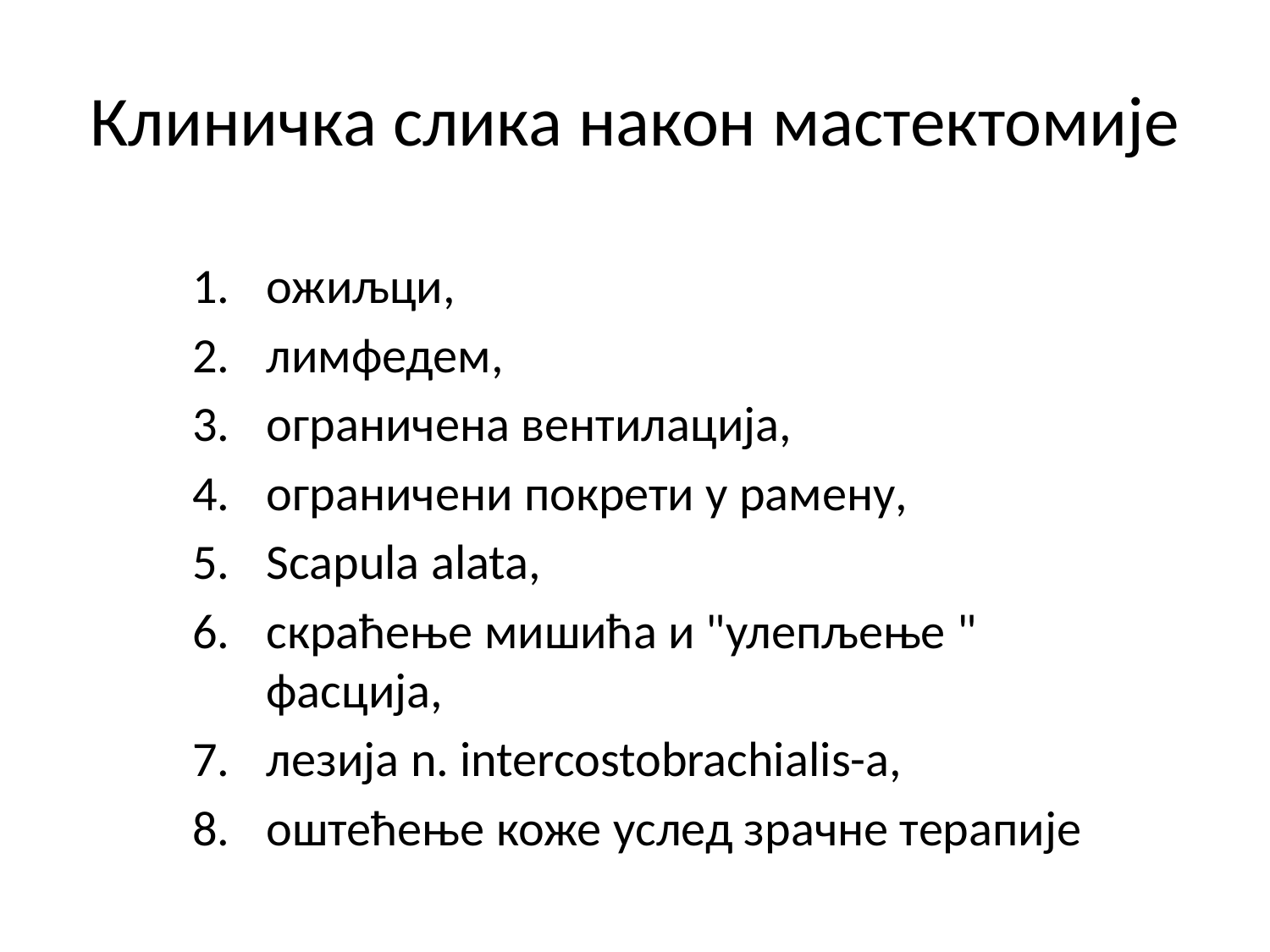

# Клиничка слика након мастектомије
ожиљци,
лимфедем,
ограничена вентилација,
ограничени покрети у рамену,
Scapula alata,
скраћење мишића и "улепљење " фасција,
лезија n. intercostobrachialis-а,
оштећење коже услед зрачне терапије